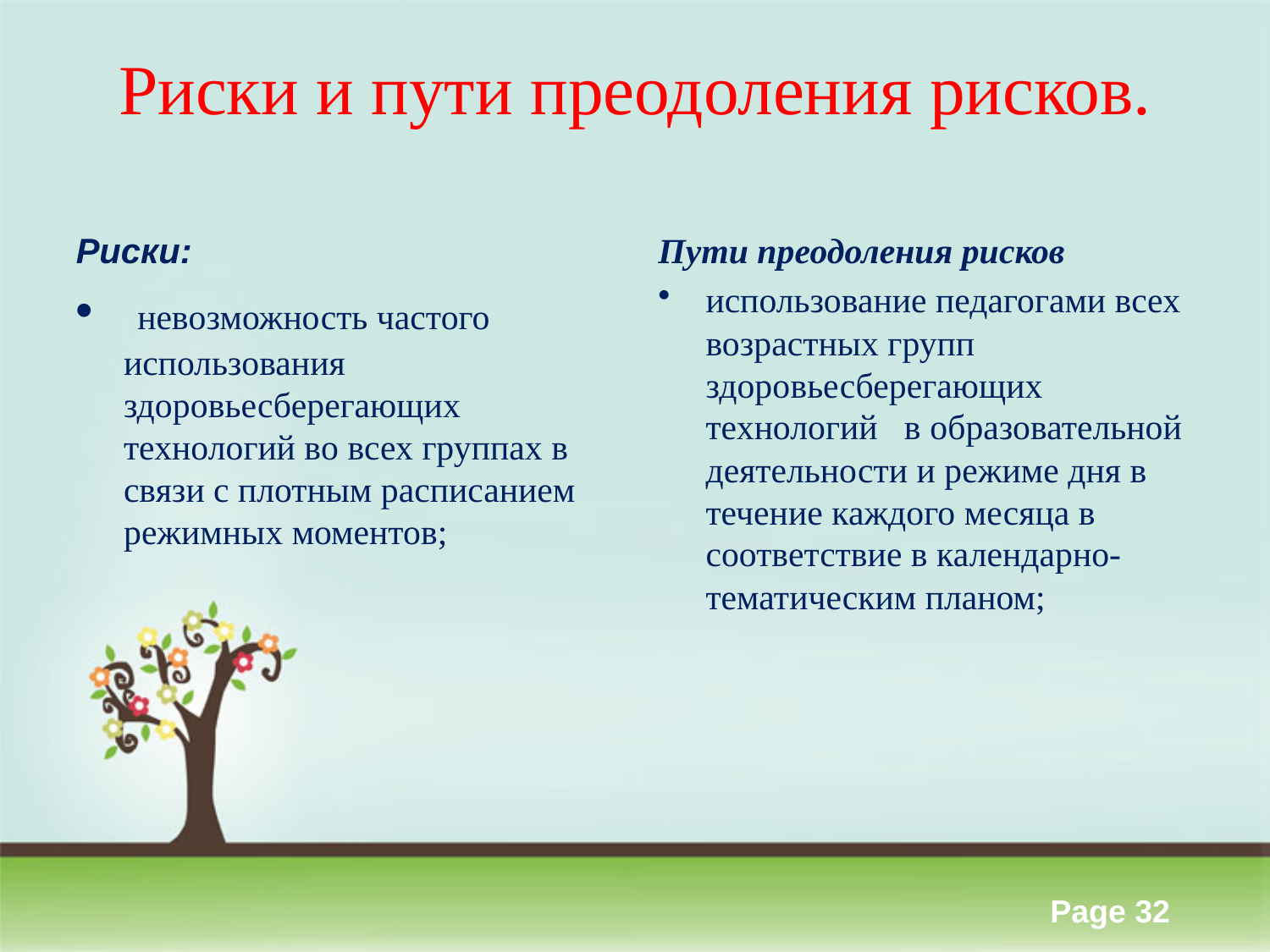

# Риски и пути преодоления рисков.
Риски:
 невозможность частого использования здоровьесберегающих технологий во всех группах в связи с плотным расписанием режимных моментов;

Пути преодоления рисков
использование педагогами всех возрастных групп здоровьесберегающих технологий   в образовательной деятельности и режиме дня в течение каждого месяца в соответствие в календарно-тематическим планом;